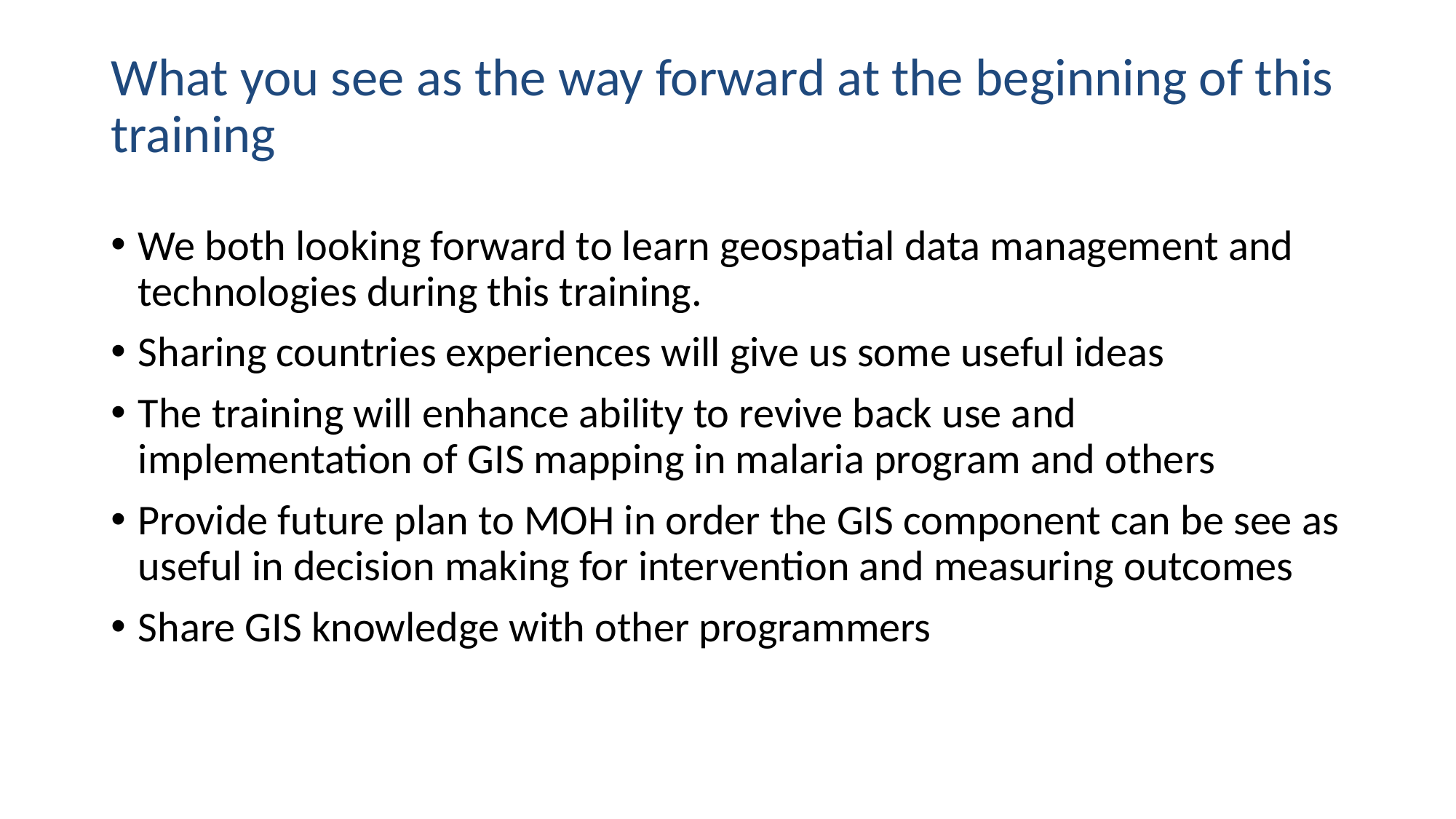

# What you see as the way forward at the beginning of this training
We both looking forward to learn geospatial data management and technologies during this training.
Sharing countries experiences will give us some useful ideas
The training will enhance ability to revive back use and implementation of GIS mapping in malaria program and others
Provide future plan to MOH in order the GIS component can be see as useful in decision making for intervention and measuring outcomes
Share GIS knowledge with other programmers